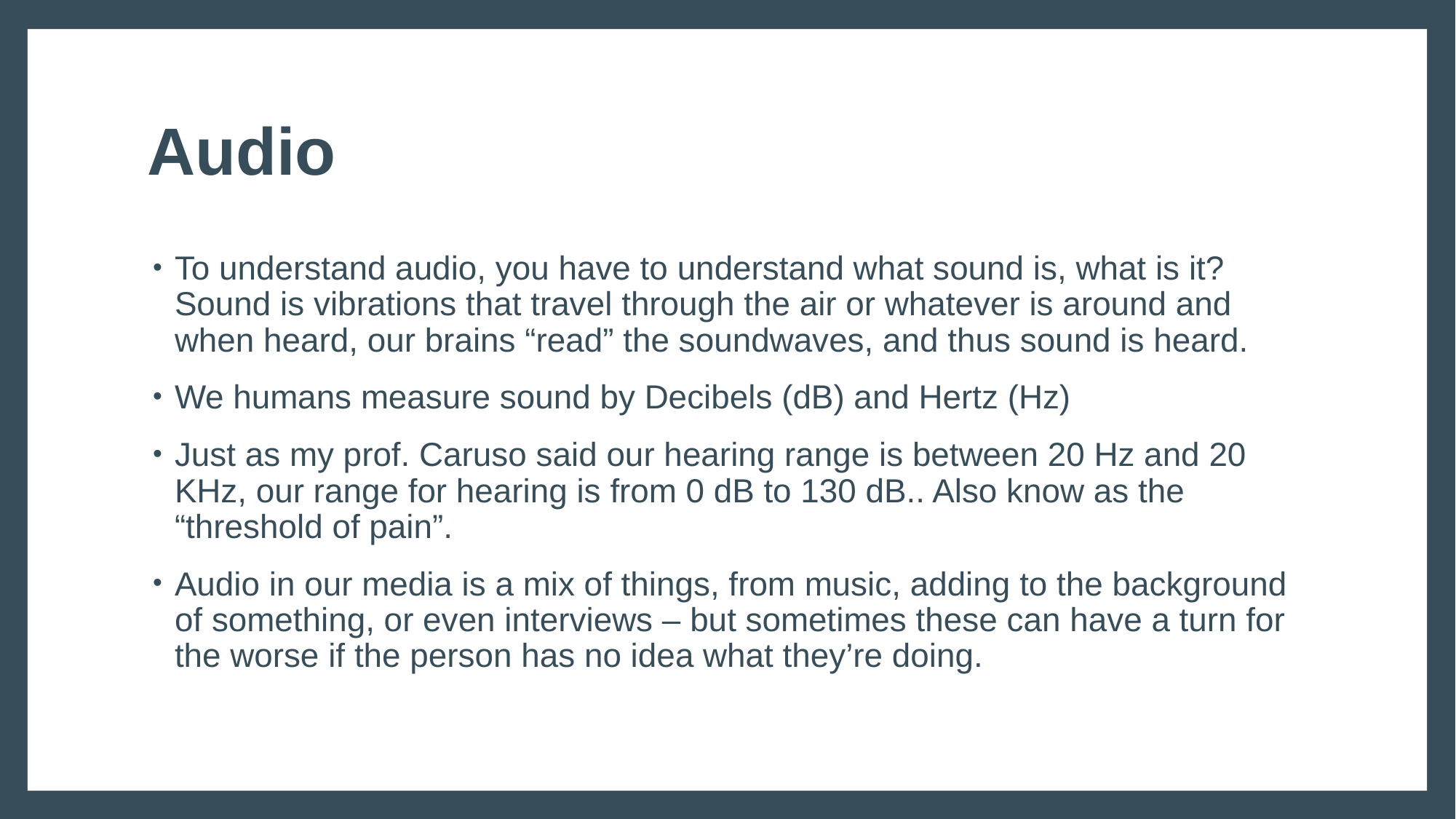

# Audio
To understand audio, you have to understand what sound is, what is it? Sound is vibrations that travel through the air or whatever is around and when heard, our brains “read” the soundwaves, and thus sound is heard.
We humans measure sound by Decibels (dB) and Hertz (Hz)
Just as my prof. Caruso said our hearing range is between 20 Hz and 20 KHz, our range for hearing is from 0 dB to 130 dB.. Also know as the “threshold of pain”.
Audio in our media is a mix of things, from music, adding to the background of something, or even interviews – but sometimes these can have a turn for the worse if the person has no idea what they’re doing.